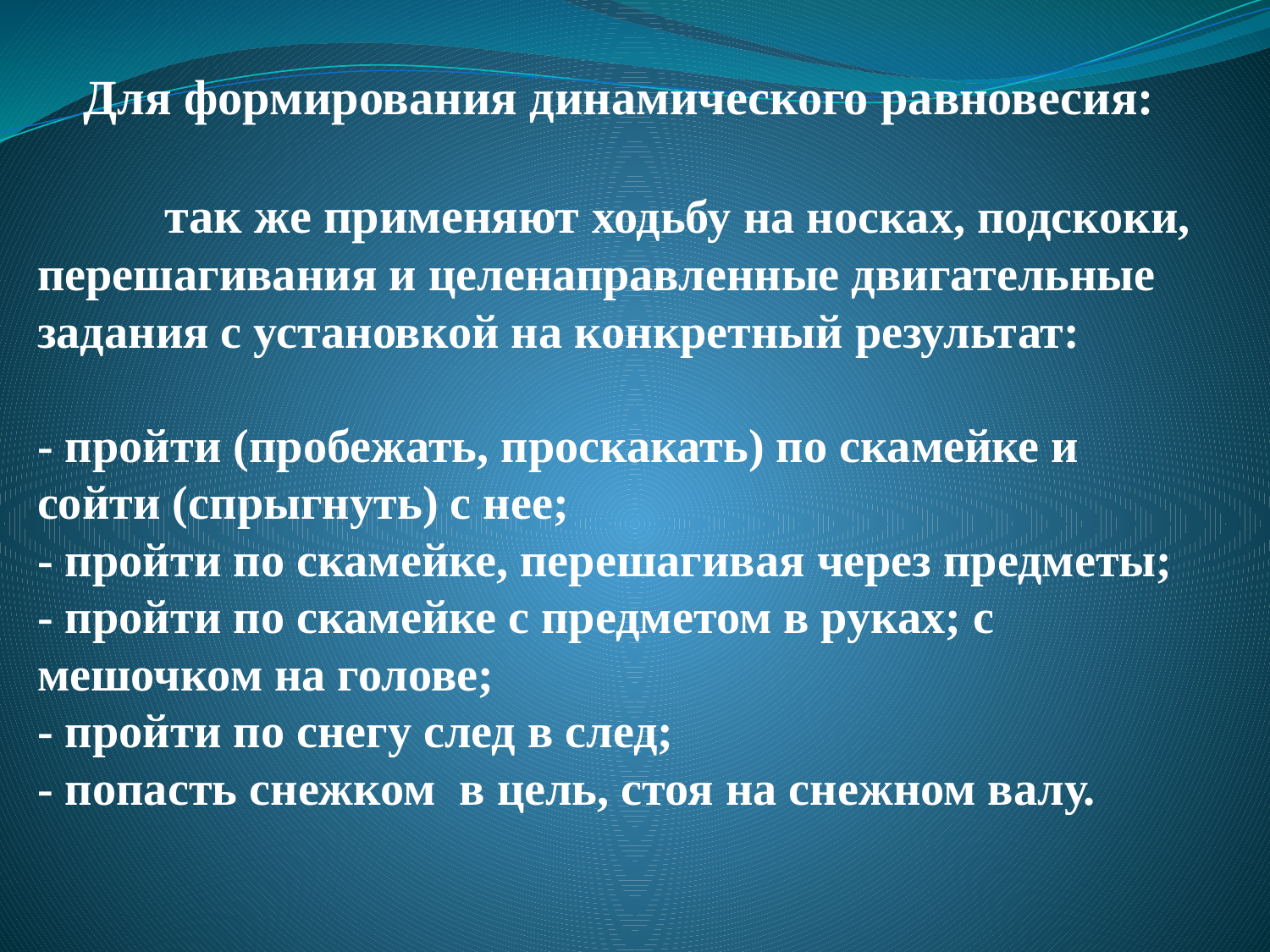

Для формирования динамического равновесия:
	так же применяют ходьбу на носках, подскоки, перешагивания и целенаправленные двигательные задания с установкой на конкретный результат:
- пройти (пробежать, проскакать) по скамейке и сойти (спрыгнуть) с нее;
- пройти по скамейке, перешагивая через предметы;
- пройти по скамейке с предметом в руках; с мешочком на голове;
- пройти по снегу след в след;
- попасть снежком  в цель, стоя на снежном валу.